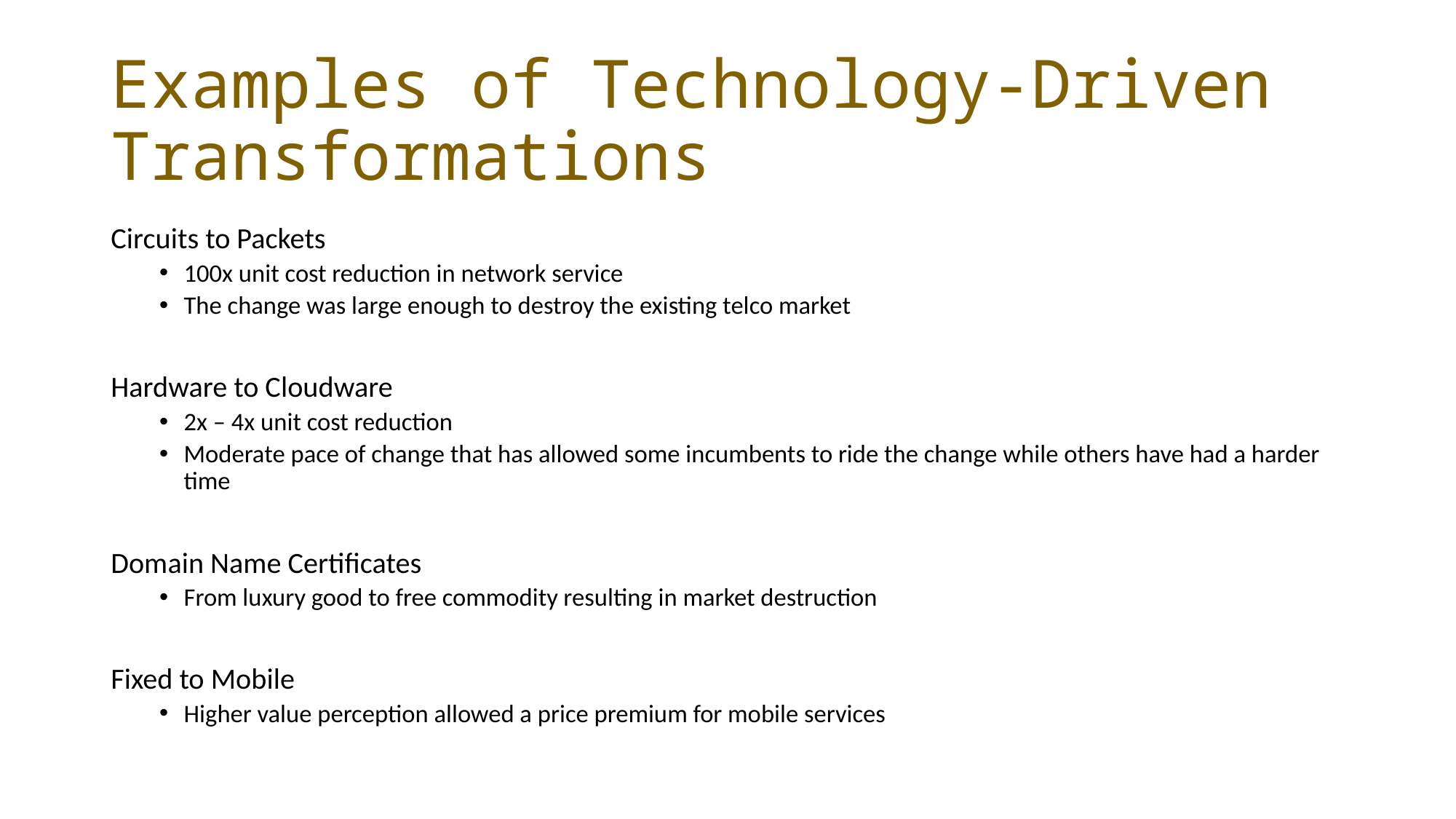

# Examples of Technology-Driven Transformations
Circuits to Packets
100x unit cost reduction in network service
The change was large enough to destroy the existing telco market

Hardware to Cloudware
2x – 4x unit cost reduction
Moderate pace of change that has allowed some incumbents to ride the change while others have had a harder time

Domain Name Certificates
From luxury good to free commodity resulting in market destruction

Fixed to Mobile
Higher value perception allowed a price premium for mobile services